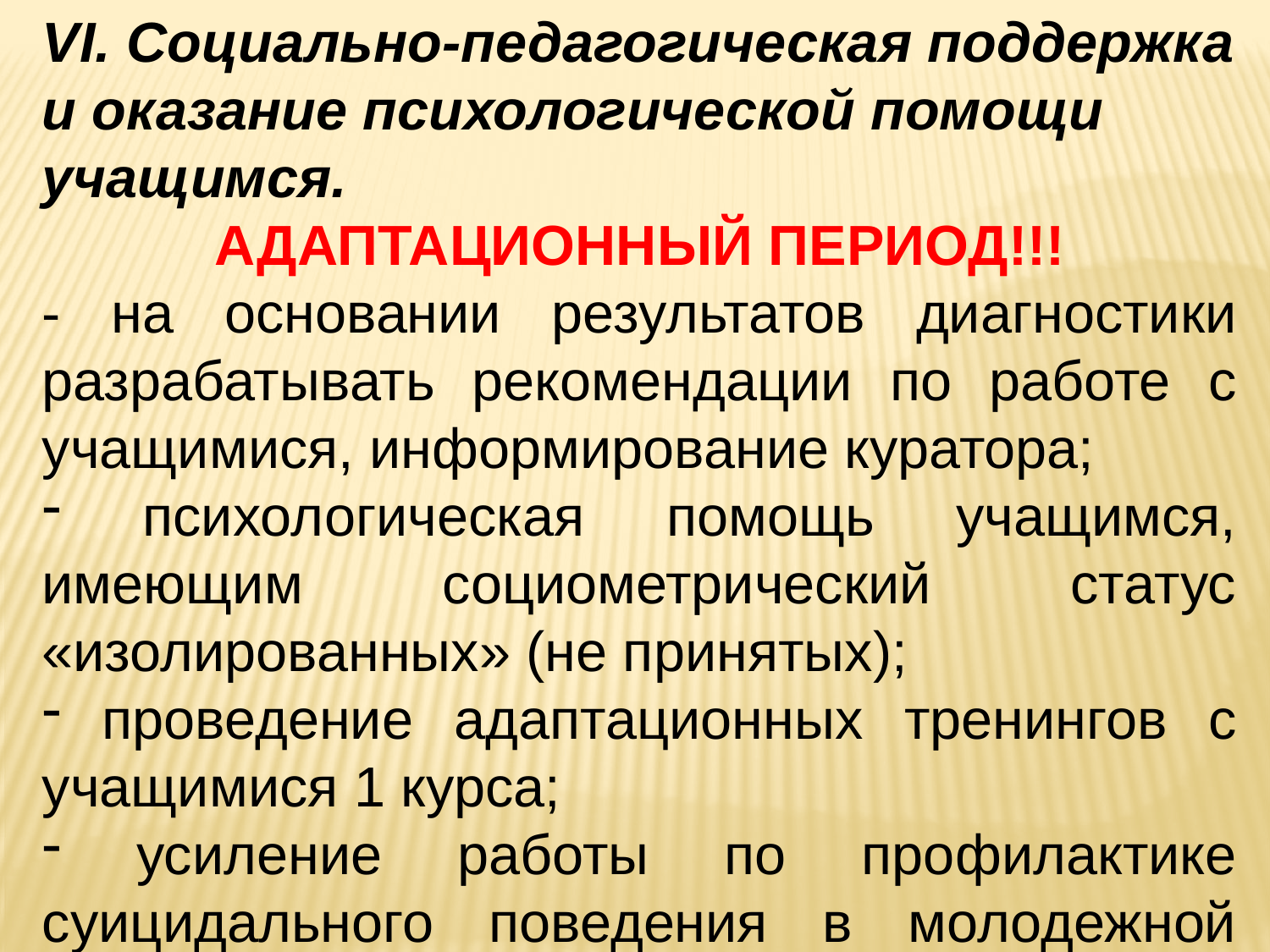

VI. Социально-педагогическая поддержка и оказание психологической помощи учащимся.
АДАПТАЦИОННЫЙ ПЕРИОД!!!
- на основании результатов диагностики разрабатывать рекомендации по работе с учащимися, информирование куратора;
 психологическая помощь учащимся, имеющим социометрический статус «изолированных» (не принятых);
 проведение адаптационных тренингов с учащимися 1 курса;
 усиление работы по профилактике суицидального поведения в молодежной среде;